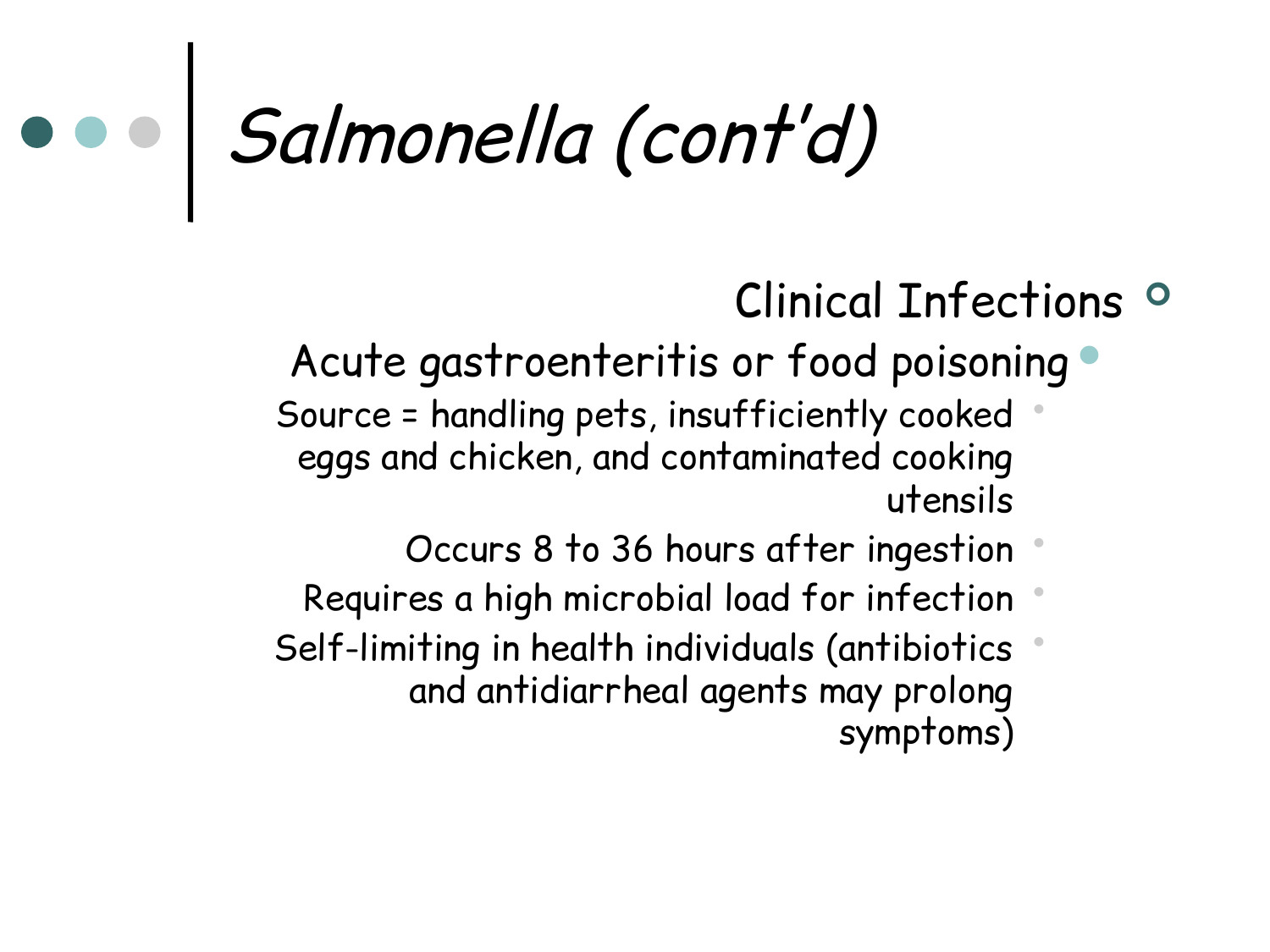

# Salmonella (cont’d)
Clinical Infections
Acute gastroenteritis or food poisoning
Source = handling pets, insufficiently cooked eggs and chicken, and contaminated cooking utensils
Occurs 8 to 36 hours after ingestion
Requires a high microbial load for infection
Self-limiting in health individuals (antibiotics and antidiarrheal agents may prolong symptoms)